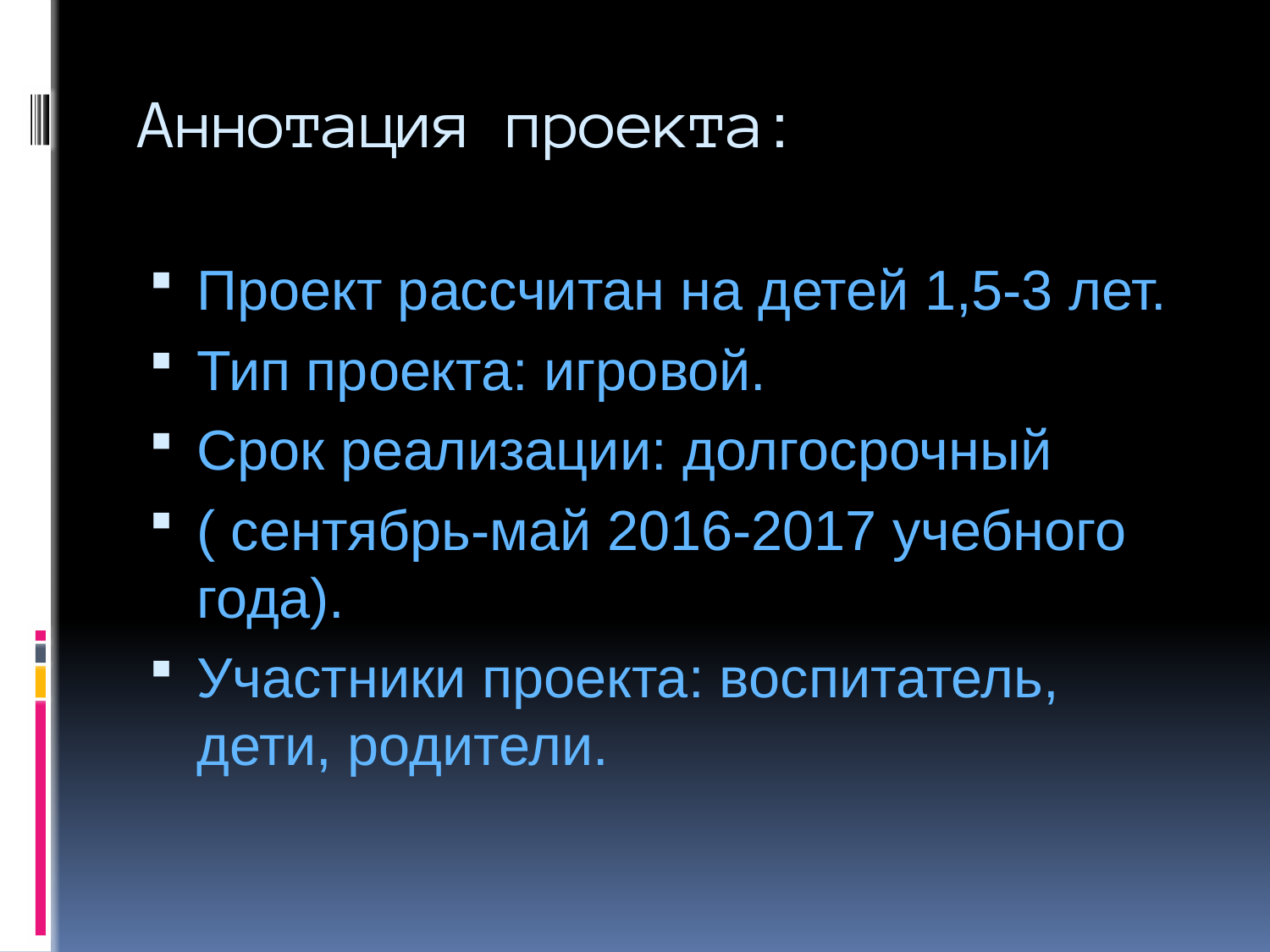

# Аннотация проекта:
Проект рассчитан на детей 1,5-3 лет.
Тип проекта: игровой.
Срок реализации: долгосрочный
( сентябрь-май 2016-2017 учебного года).
Участники проекта: воспитатель, дети, родители.